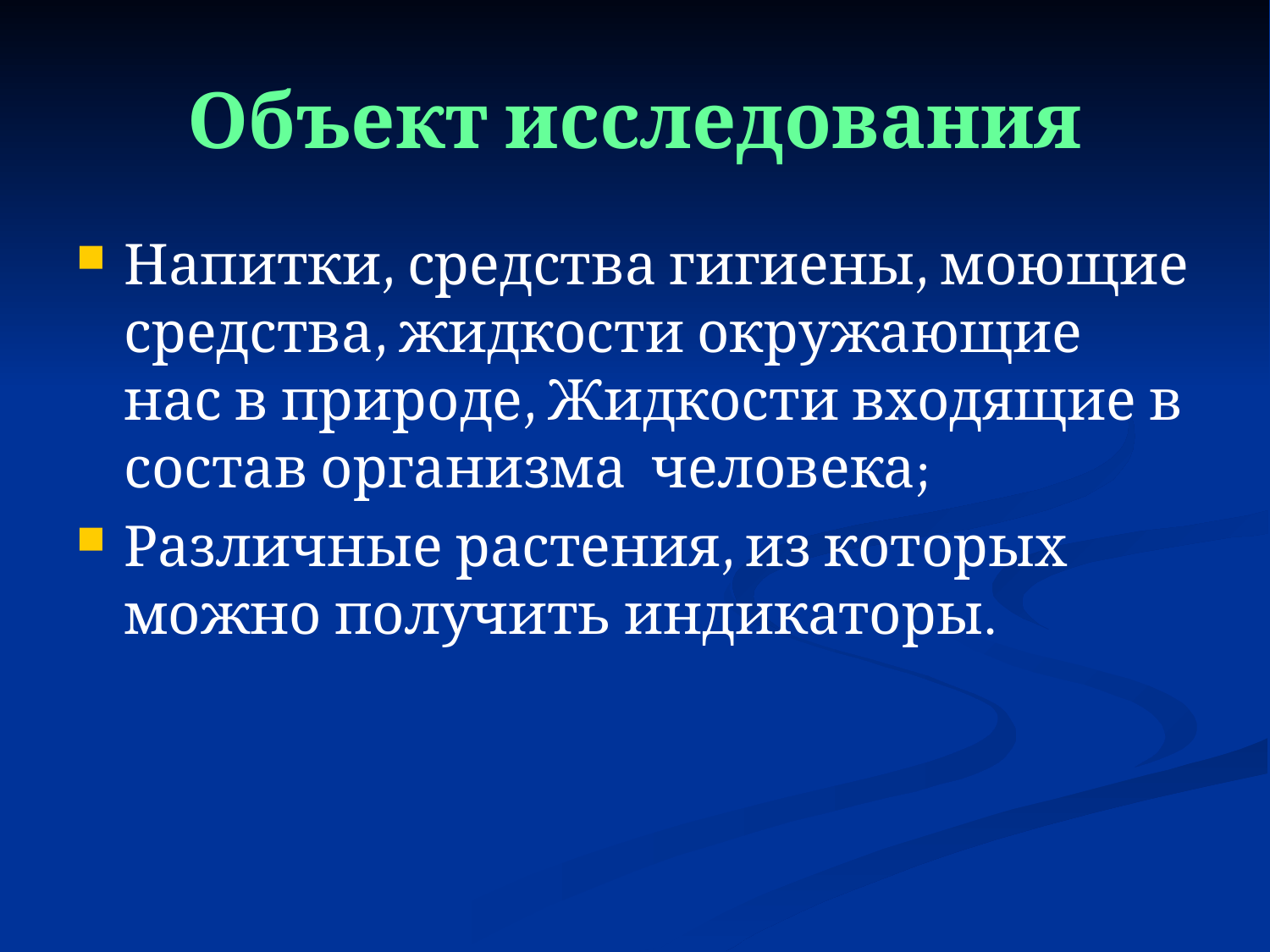

# Объект исследования
Напитки, средства гигиены, моющие средства, жидкости окружающие нас в природе, Жидкости входящие в состав организма  человека;
Различные растения, из которых можно получить индикаторы.